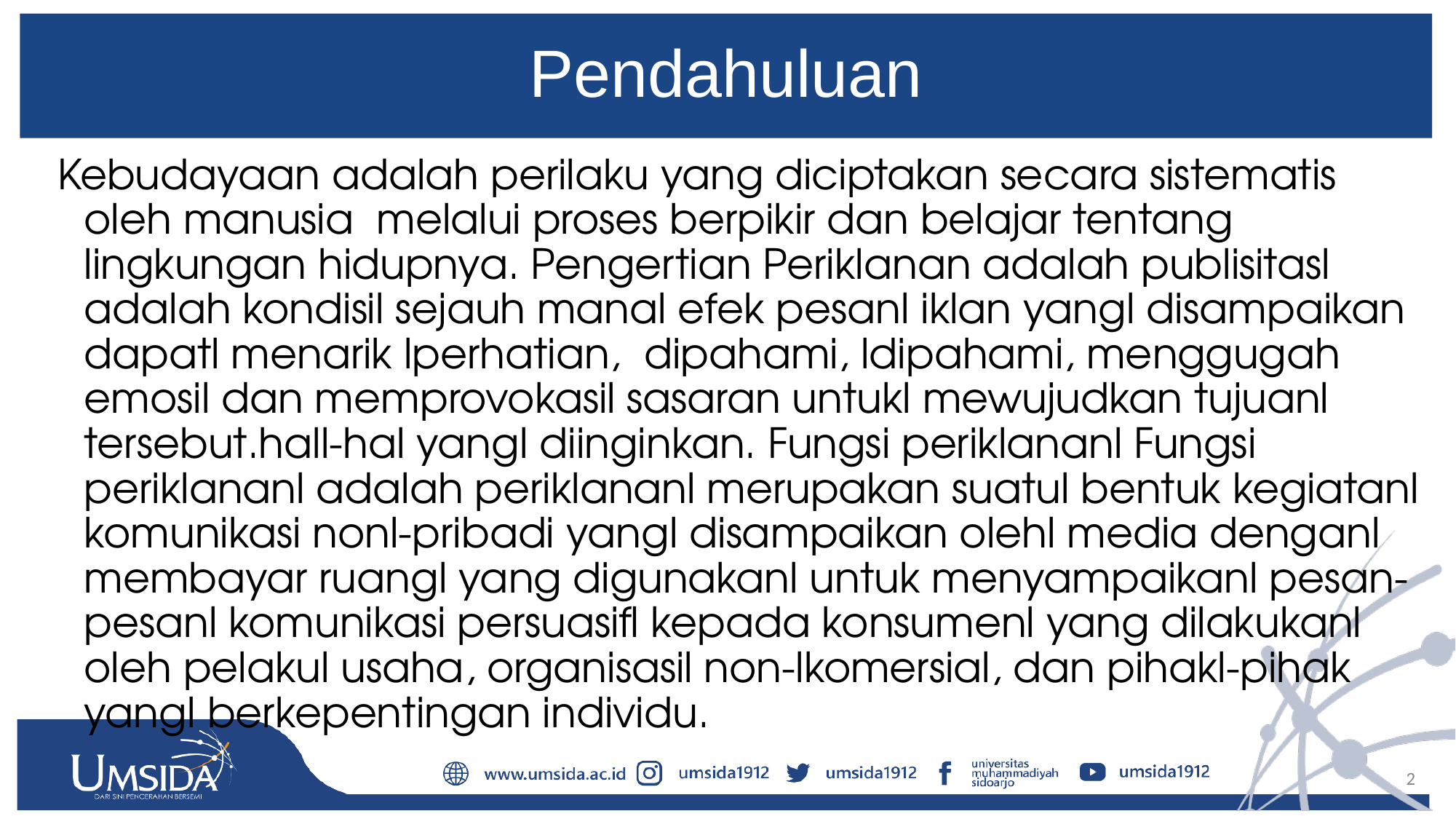

# Pendahuluan
Kebudayaan adalah perilaku yang diciptakan secara sistematis oleh manusia  melalui proses berpikir dan belajar tentang lingkungan hidupnya. Pengertian Periklanan adalah publisitasl adalah kondisil sejauh manal efek pesanl iklan yangl disampaikan  dapatl menarik lperhatian,  dipahami, ldipahami, menggugah emosil dan memprovokasil sasaran untukl mewujudkan tujuanl tersebut.hall-hal yangl diinginkan. Fungsi periklananl Fungsi periklananl adalah periklananl merupakan suatul bentuk kegiatanl komunikasi nonl-pribadi yangl disampaikan olehl media denganl membayar ruangl yang digunakanl untuk menyampaikanl pesan-pesanl komunikasi persuasifl kepada konsumenl yang dilakukanl oleh pelakul usaha, organisasil non-lkomersial, dan pihakl-pihak yangl berkepentingan individu.